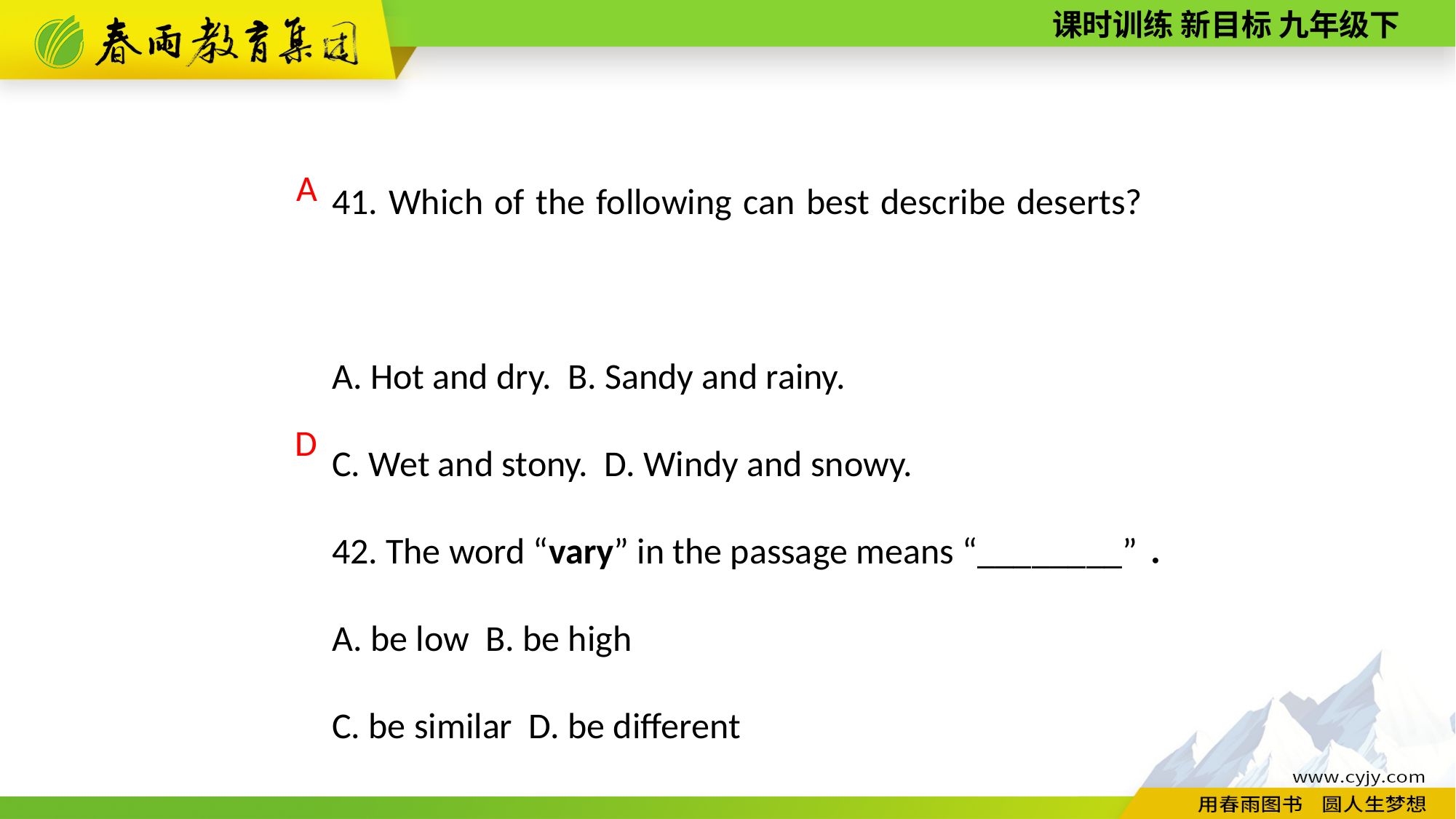

41. Which of the following can best describe deserts?
A. Hot and dry.  B. Sandy and rainy.
C. Wet and stony.  D. Windy and snowy.
42. The word “vary” in the passage means “________”．
A. be low  B. be high
C. be similar  D. be different
 A
D